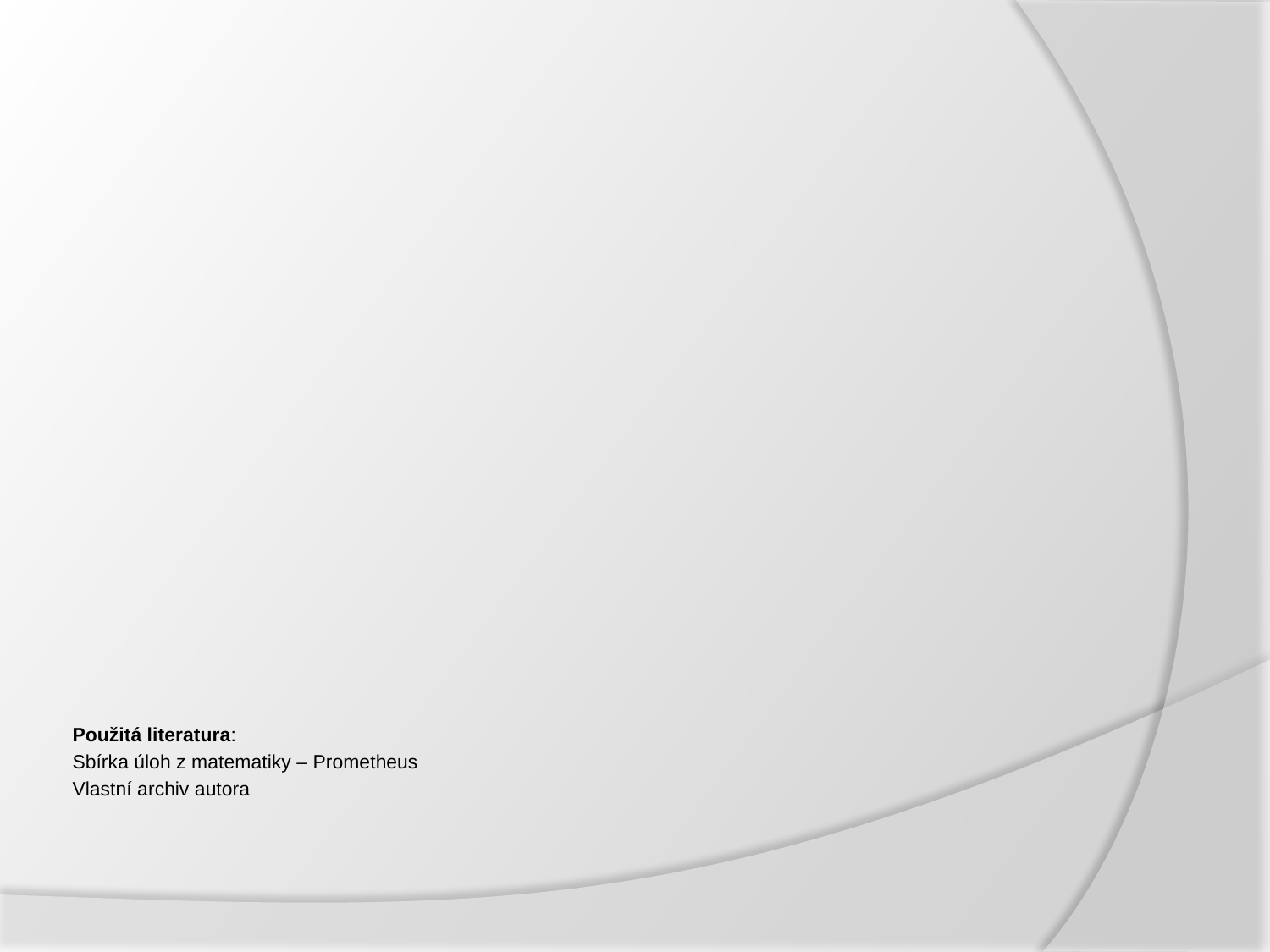

#
Použitá literatura:
Sbírka úloh z matematiky – Prometheus
Vlastní archiv autora